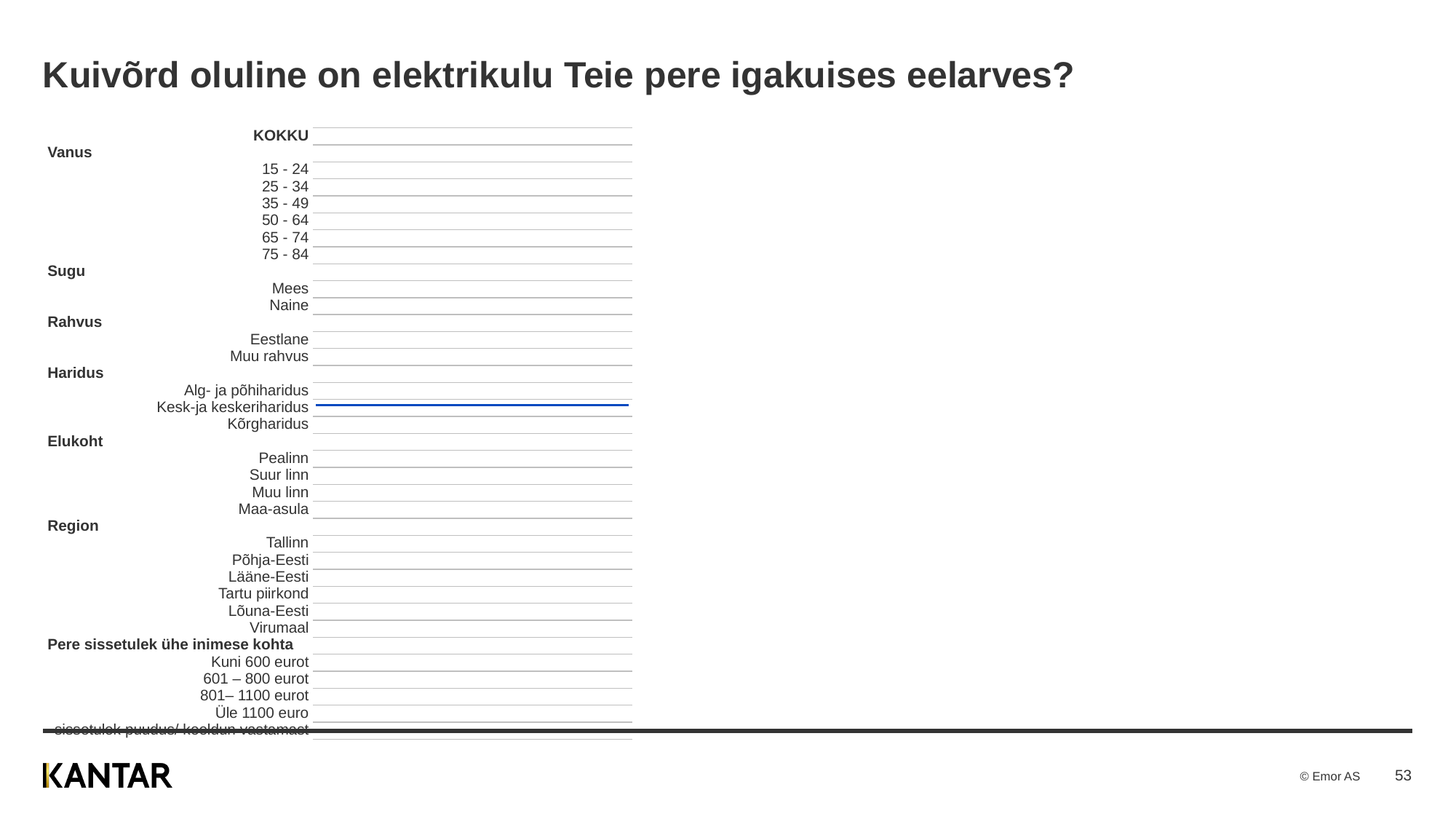

# Kuivõrd oluline on elektrikulu Teie pere igakuises eelarves?
|  |  |
| --- | --- |
| KOKKU |  |
| Vanus |  |
| 15 - 24 |  |
| 25 - 34 |  |
| 35 - 49 |  |
| 50 - 64 |  |
| 65 - 74 |  |
| 75 - 84 |  |
| Sugu |  |
| Mees |  |
| Naine |  |
| Rahvus |  |
| Eestlane |  |
| Muu rahvus |  |
| Haridus |  |
| Alg- ja põhiharidus |  |
| Kesk-ja keskeriharidus |  |
| Kõrgharidus |  |
| Elukoht |  |
| Pealinn |  |
| Suur linn |  |
| Muu linn |  |
| Maa-asula |  |
| Region |  |
| Tallinn |  |
| Põhja-Eesti |  |
| Lääne-Eesti |  |
| Tartu piirkond |  |
| Lõuna-Eesti |  |
| Virumaal |  |
| Pere sissetulek ühe inimese kohta |  |
| Kuni 600 eurot |  |
| 601 – 800 eurot |  |
| 801– 1100 eurot |  |
| Üle 1100 euro |  |
| sissetulek puudus/ keeldun vastamast |  |

[unsupported chart]

53